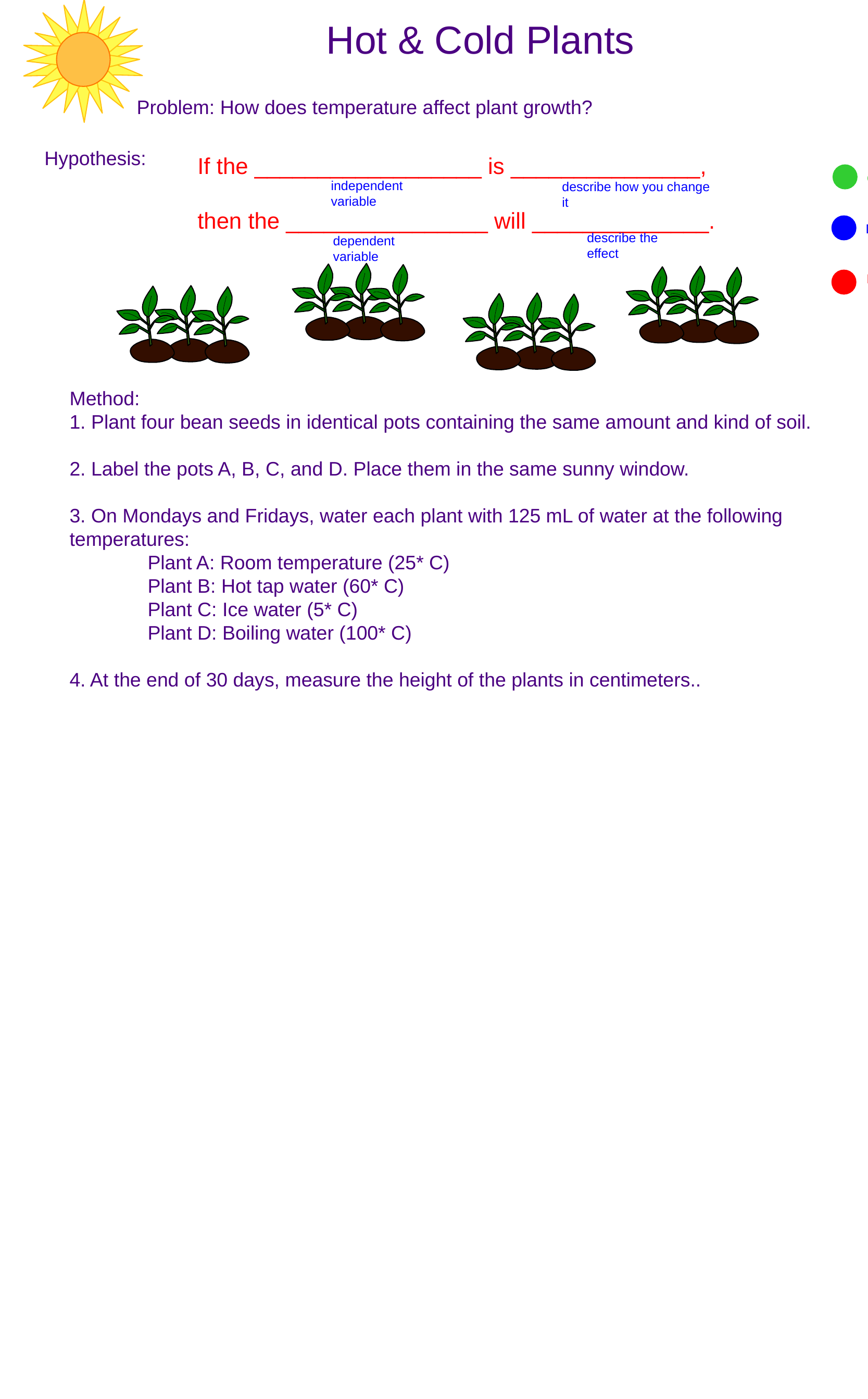

Hot & Cold Plants
Problem: How does temperature affect plant growth?
Hypothesis:

Method:
1. Plant four bean seeds in identical pots containing the same amount and kind of soil.

2. Label the pots A, B, C, and D. Place them in the same sunny window.

3. On Mondays and Fridays, water each plant with 125 mL of water at the following temperatures:
	Plant A: Room temperature (25* C)
	Plant B: Hot tap water (60* C)
	Plant C: Ice water (5* C)
	Plant D: Boiling water (100* C)

4. At the end of 30 days, measure the height of the plants in centimeters..
If the __________________ is _______________,

then the ________________ will ______________.
independent variable
describe how you change it
describe the effect
dependent variable

CONTROLLED VARIABLES

DEPENDENT VARIABLE
INDEPENDENT VARIABLE